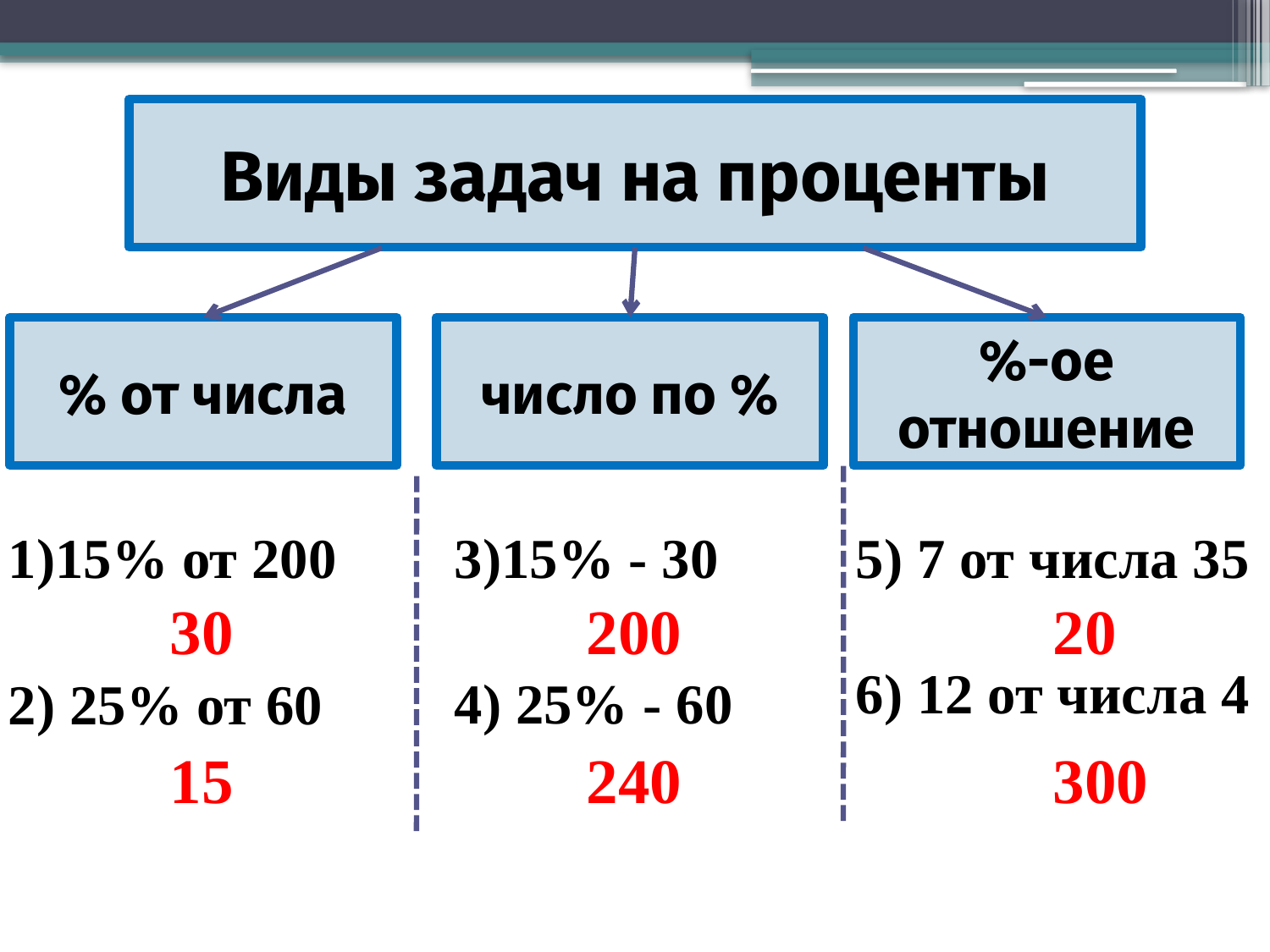

Виды задач на проценты
% от числа
число по %
%-ое отношение
1)15% от 200

2) 25% от 60
3)15% - 30

4) 25% - 60
5) 7 от числа 35

6) 12 от числа 4
 30
 200
 20
 15
 240
 300